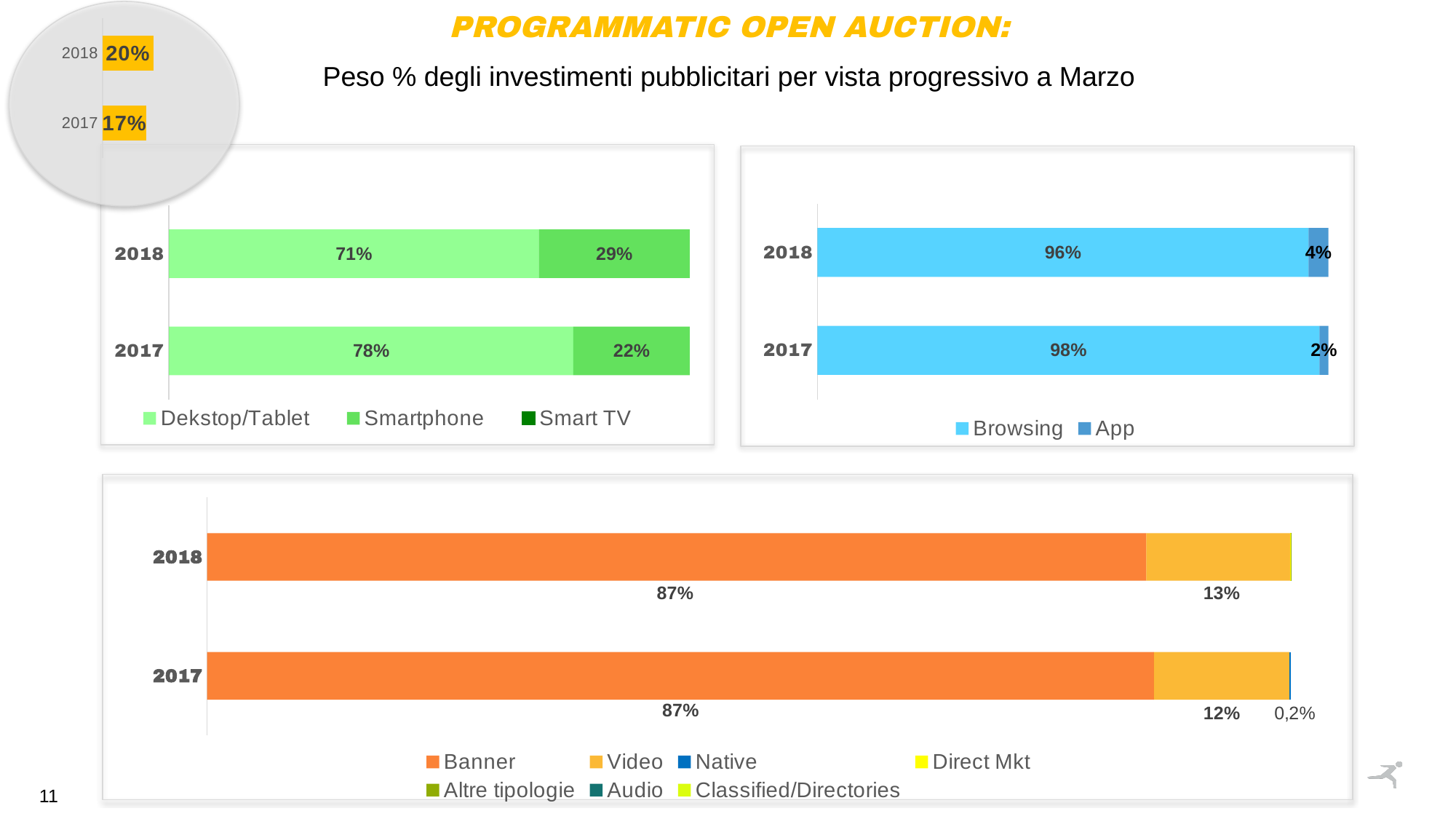

### Chart

| Category | VENDITA OPEN AUCTION | VENDITA DIRETTA | VENDITA PRIVATE DEAL |
|---|---|---|---|
| 2018 | 0.19553498570804426 | 0.6622799448023368 | 0.14218506948961906 |
| 2017 | 0.1677487802743336 | 0.7130333773045158 | 0.11921784242115073 |

### Chart

| Category | Browsing | App |
|---|---|---|
| 2018 | 0.9610908279026061 | 0.038909172097393904 |
| 2017 | 0.9824797372565627 | 0.017520262743437317 |

### Chart

| Category | Dekstop/Tablet | Smartphone | Smart TV |
|---|---|---|---|
| 2018 | 0.7105295247398328 | 0.2894704752601674 | 0.0 |
| 2017 | 0.7765053050963 | 0.22349469490369994 | 0.0 |

### Chart

| Category | Banner | Video | Native | Direct Mkt | Altre tipologie | Audio | Classified/Directories |
|---|---|---|---|---|---|---|---|
| 2018 | 0.866773580809726 | 0.132741488194147 | 0.0 | 0.0004369208000841095 | 4.801019604296417e-05 | 0.0 | 0.0 |
| 2017 | 0.8738648373054421 | 0.12497019134463275 | 0.0011649713499252388 | 0.0 | 0.0 | 0.0 | 0.0 |
PROGRAMMATIC OPEN AUCTION:
Peso % degli investimenti pubblicitari per vista progressivo a Marzo
11